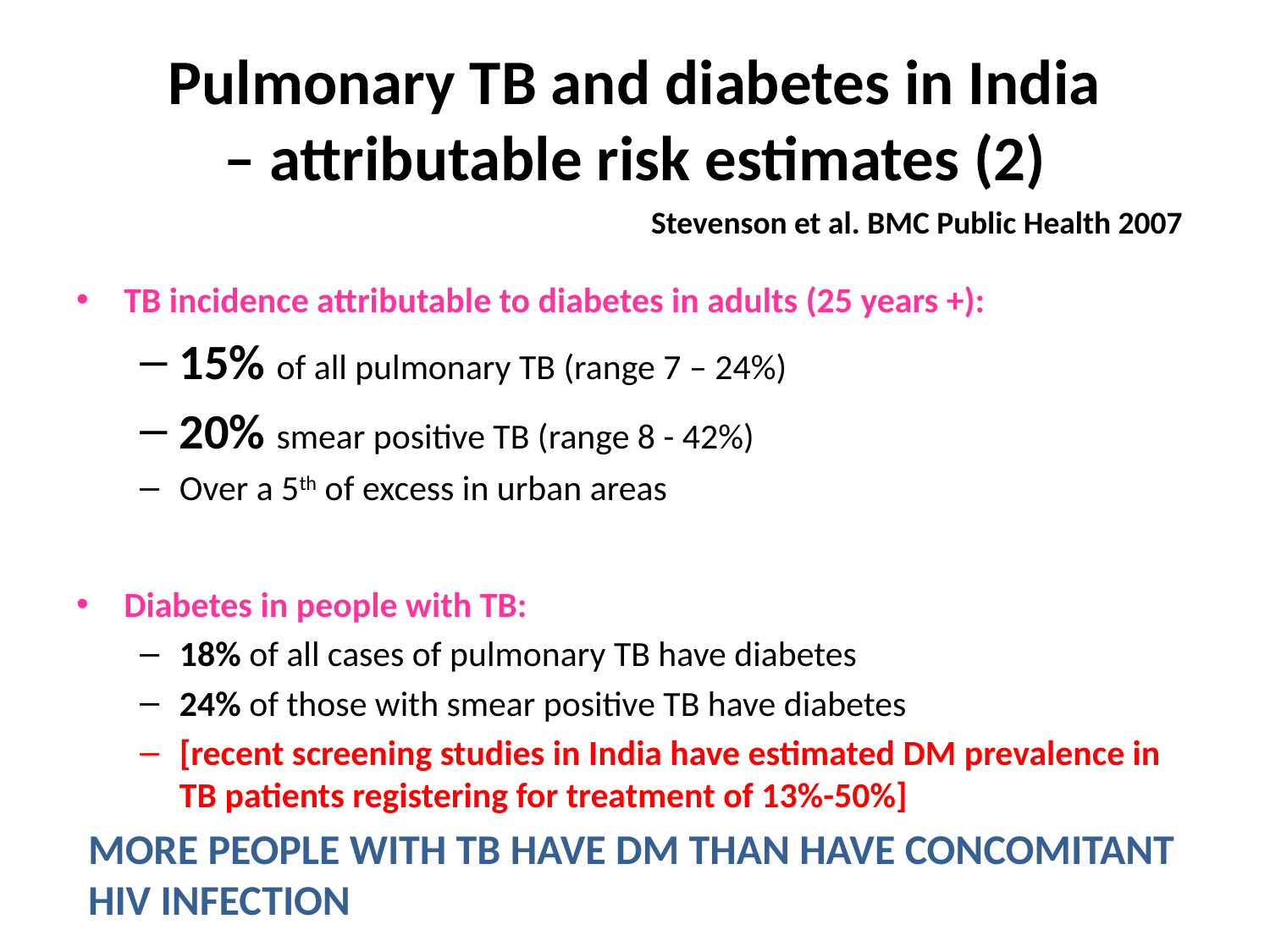

# Pulmonary TB and diabetes in India – attributable risk estimates (2)
Stevenson et al. BMC Public Health 2007

TB incidence attributable to diabetes in adults (25 years +):
15% of all pulmonary TB (range 7 – 24%)
20% smear positive TB (range 8 - 42%)
Over a 5th of excess in urban areas

Diabetes in people with TB:
18% of all cases of pulmonary TB have diabetes
24% of those with smear positive TB have diabetes
[recent screening studies in India have estimated DM prevalence in TB patients registering for treatment of 13%-50%]

MORE PEOPLE WITH TB HAVE DM THAN HAVE CONCOMITANT
HIV INFECTION
Source: Stephenson et al BMC Public Health 2007, 7:34